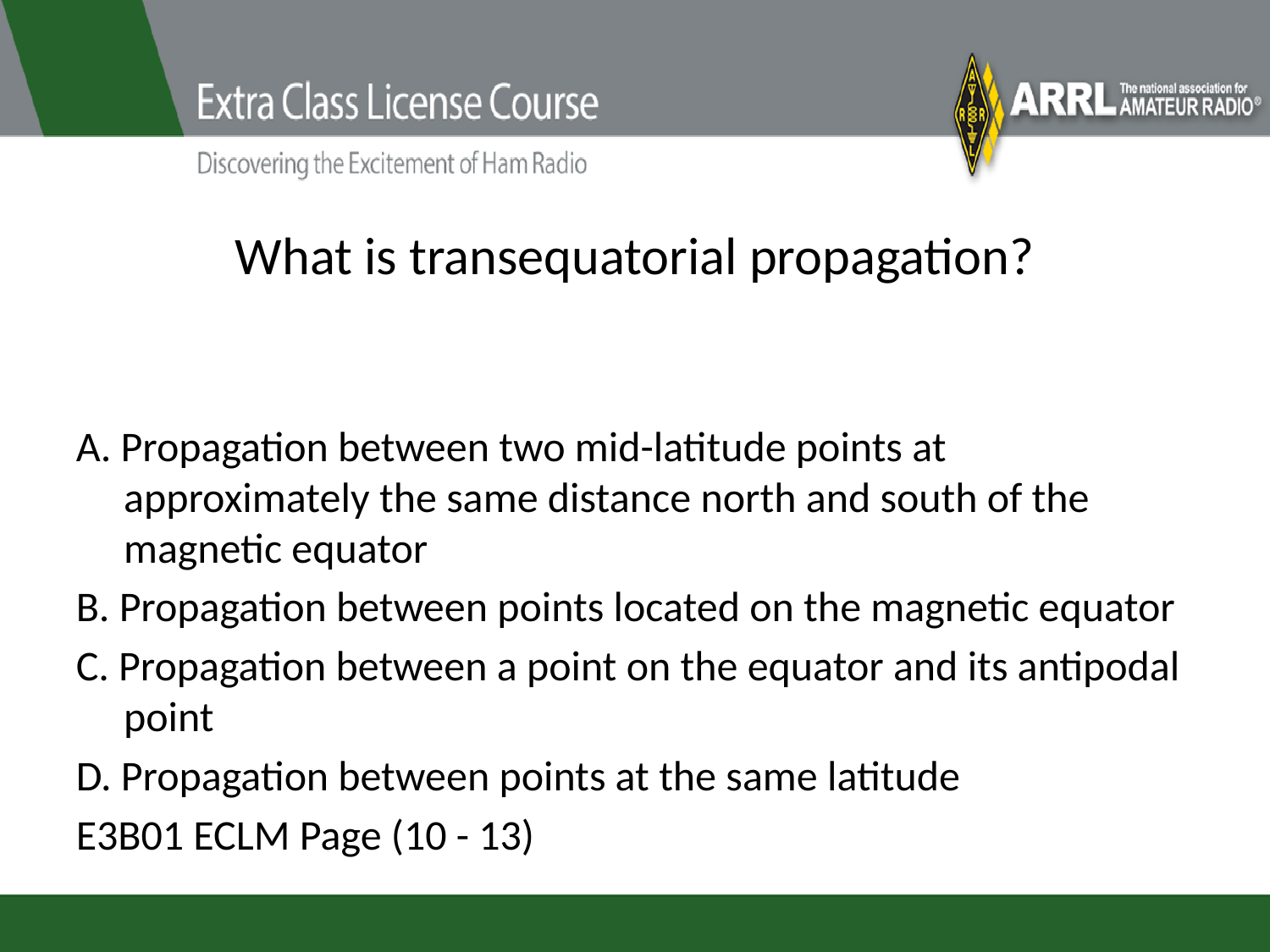

# What is transequatorial propagation?
A. Propagation between two mid-latitude points at approximately the same distance north and south of the magnetic equator
B. Propagation between points located on the magnetic equator
C. Propagation between a point on the equator and its antipodal point
D. Propagation between points at the same latitude
E3B01 ECLM Page (10 - 13)